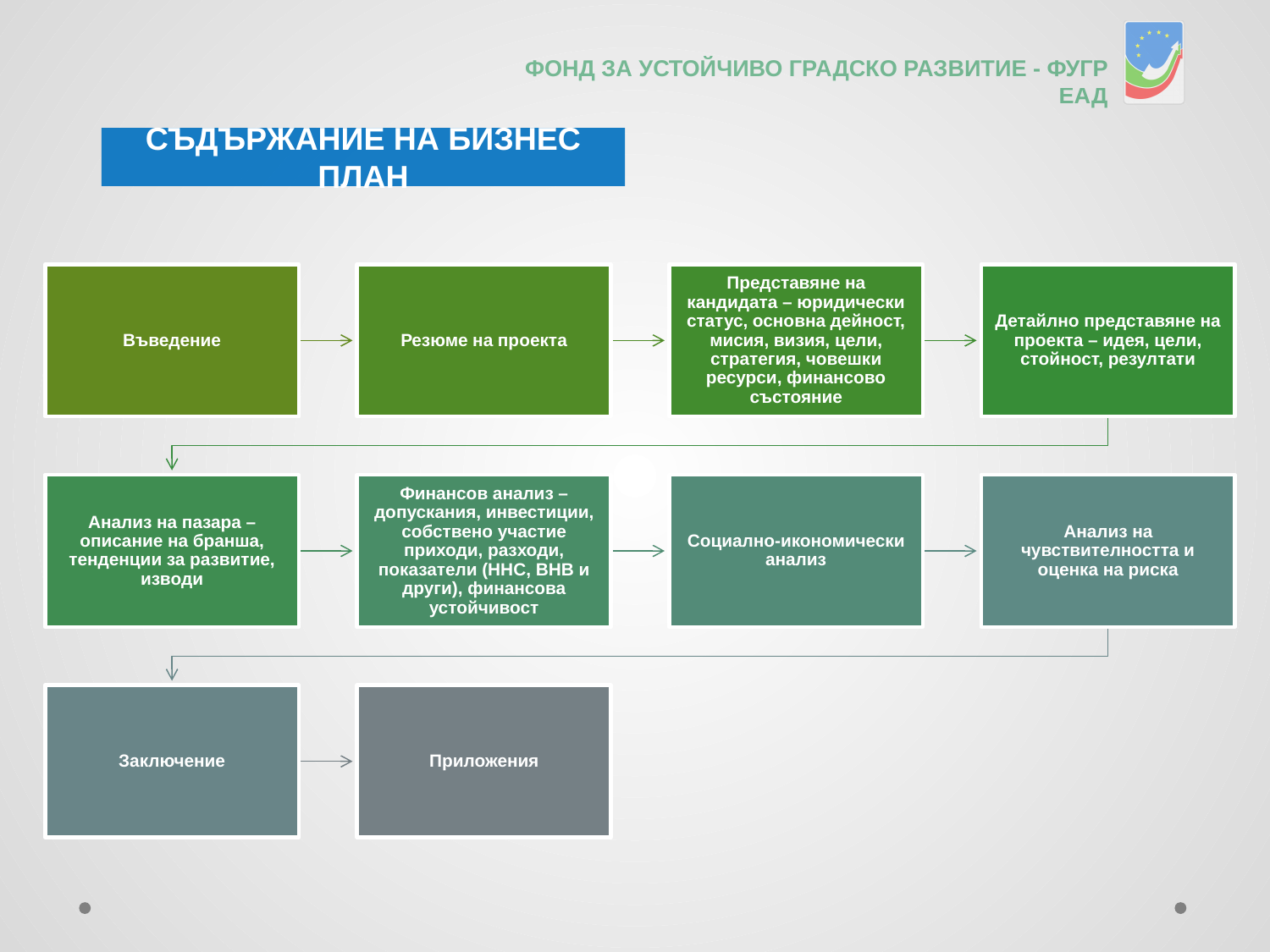

ФОНД ЗА УСТОЙЧИВО ГРАДСКО РАЗВИТИЕ - ФУГР ЕАД
СЪДЪРЖАНИЕ НА БИЗНЕС ПЛАН

Въведение

Резюме на проекта

Представяне на кандидата – юридически статус, основна дейност, мисия, визия, цели, стратегия, човешки ресурси, финансово състояние

Детайлно представяне на проекта – идея, цели, стойност, резултати

Анализ на пазара – описание на бранша, тенденции за развитие, изводи

Финансов анализ – допускания, инвестиции, собствено участие приходи, разходи, показатели (ННС, ВНВ и други), финансова устойчивост

Социално-икономически анализ

Анализ на чувствителността и оценка на риска

Заключение
Приложения